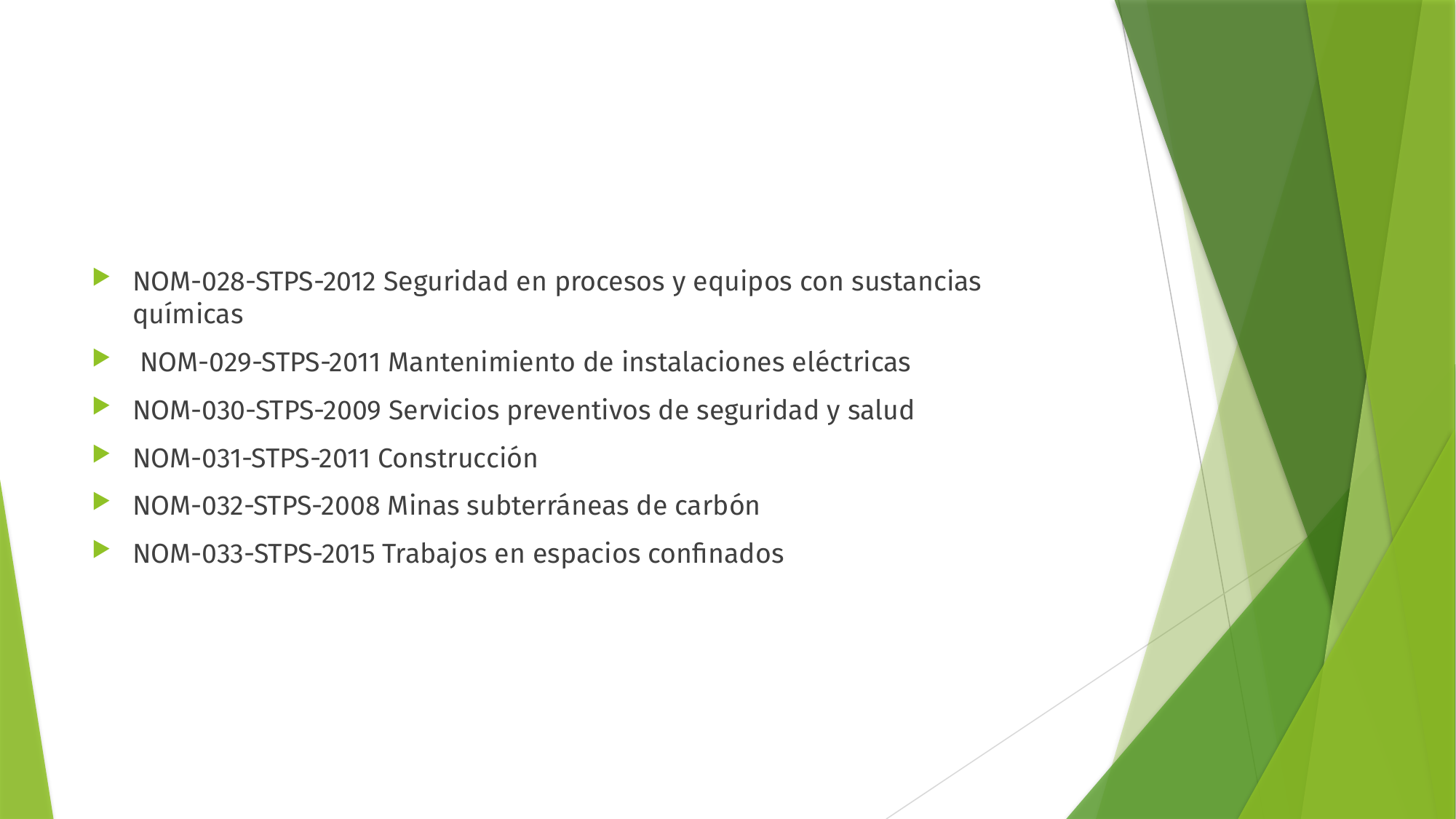

#
NOM-028-STPS-2012 Seguridad en procesos y equipos con sustancias químicas
 NOM-029-STPS-2011 Mantenimiento de instalaciones eléctricas
NOM-030-STPS-2009 Servicios preventivos de seguridad y salud
NOM-031-STPS-2011 Construcción
NOM-032-STPS-2008 Minas subterráneas de carbón
NOM-033-STPS-2015 Trabajos en espacios confinados